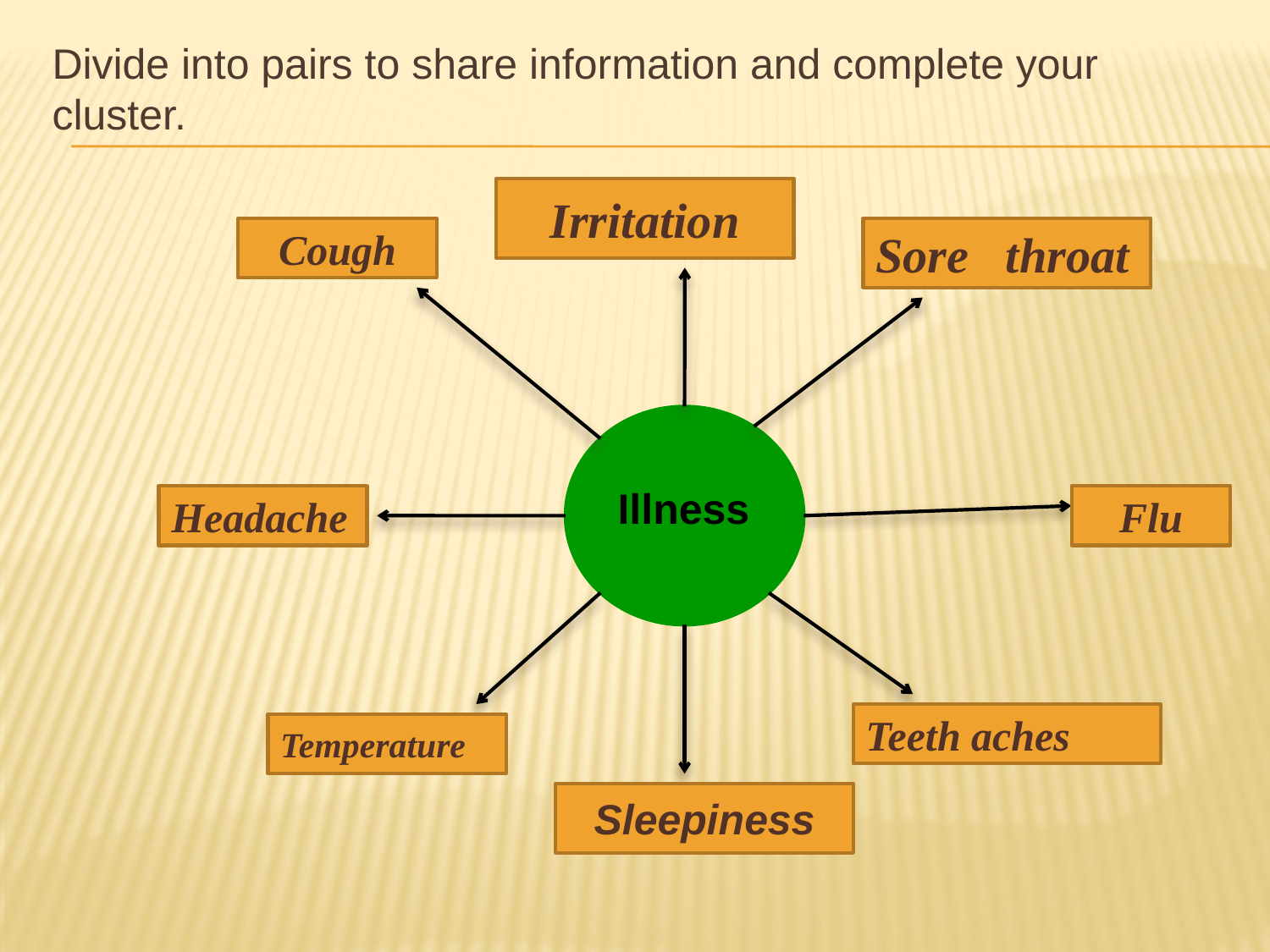

# Divide into pairs to share information and complete your cluster.
Irritation

Cough
Sore   throat

Illness
Headache
Flu
Teeth aches
Temperature
Sleepiness